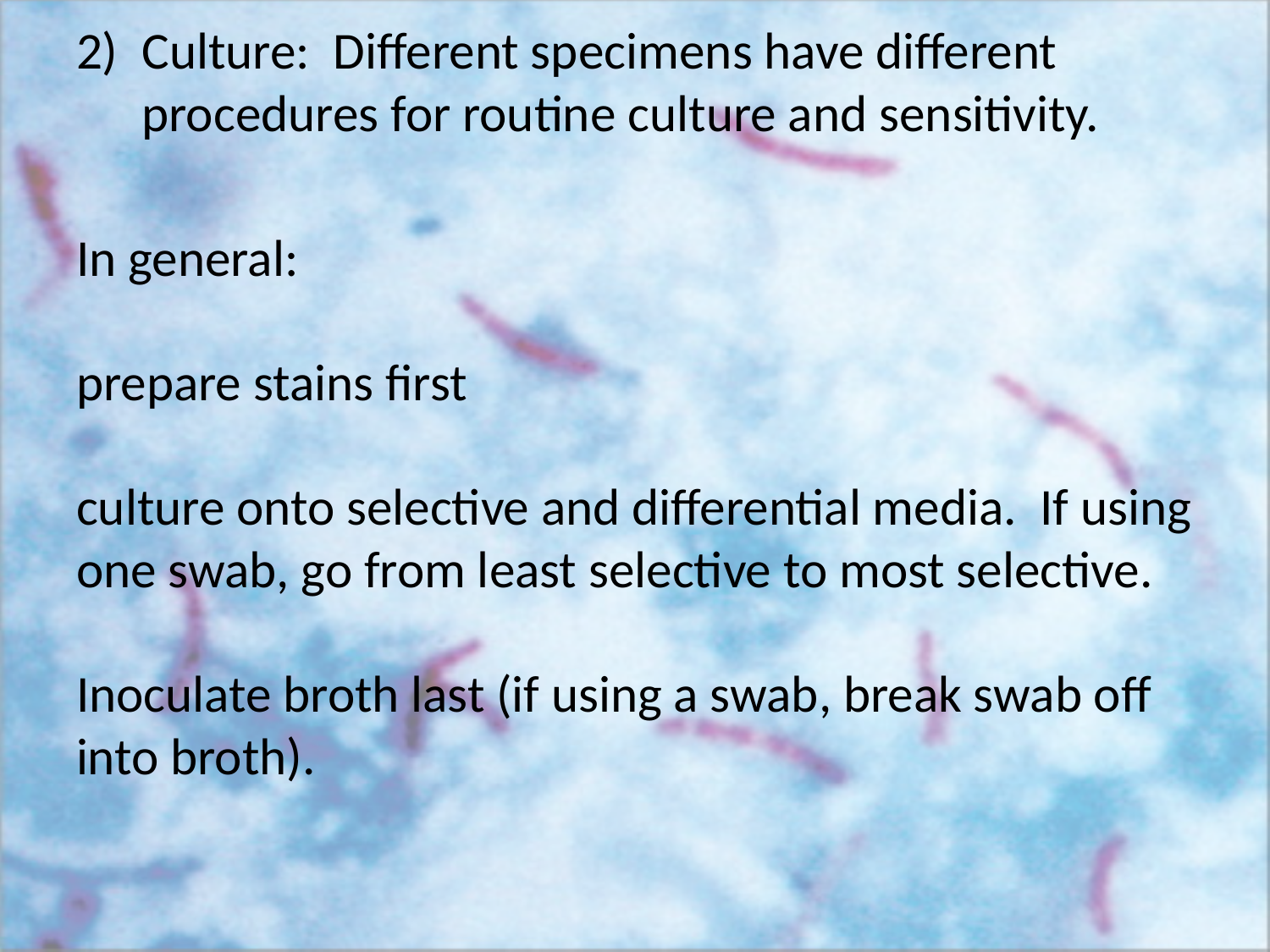

Culture:  Different specimens have different procedures for routine culture and sensitivity.

In general:
prepare stains first
culture onto selective and differential media.  If using one swab, go from least selective to most selective.
Inoculate broth last (if using a swab, break swab off into broth).